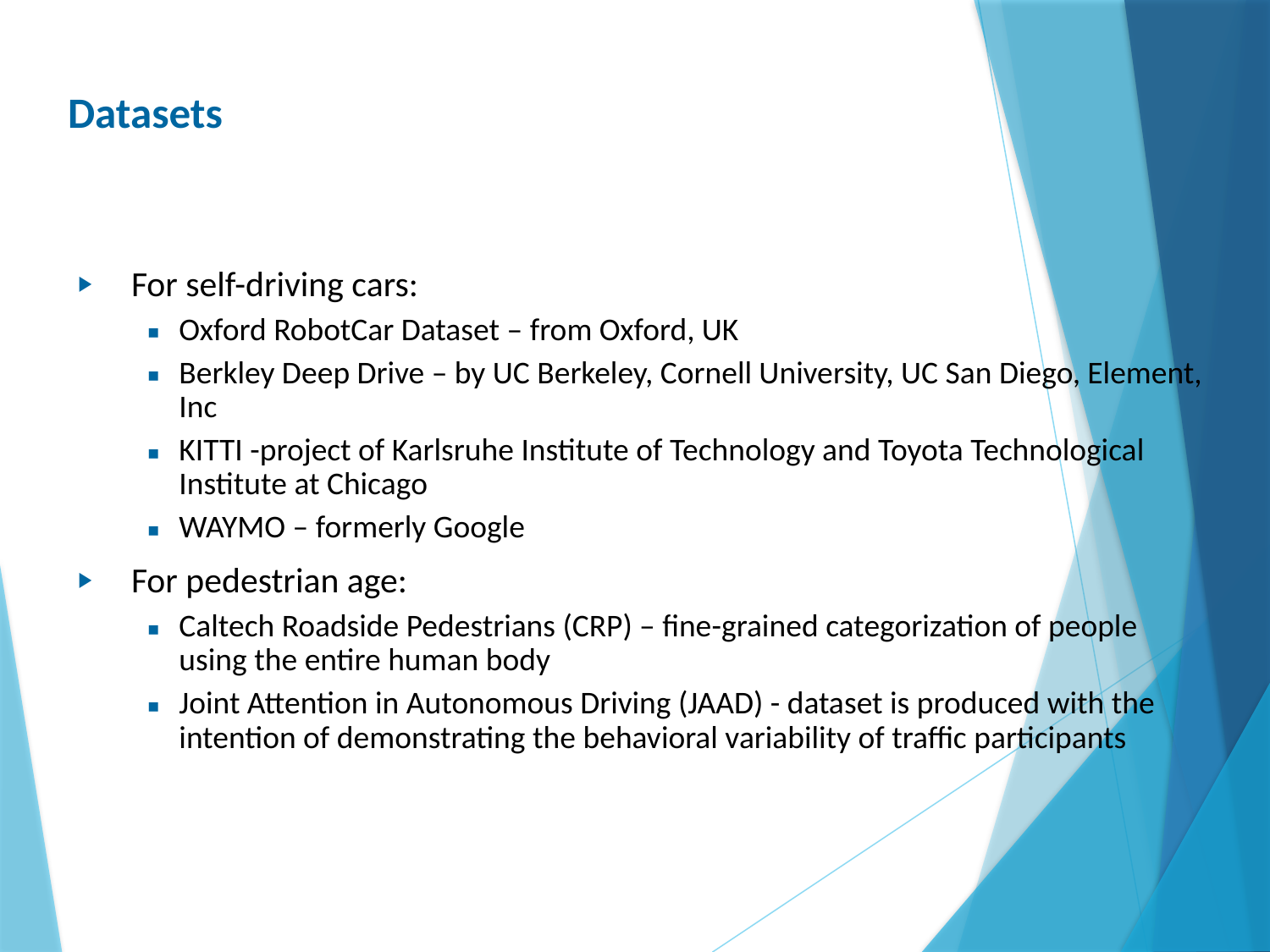

# Datasets
For self-driving cars:
Oxford RobotCar Dataset – from Oxford, UK
Berkley Deep Drive – by UC Berkeley, Cornell University, UC San Diego, Element, Inc
KITTI -project of Karlsruhe Institute of Technology and Toyota Technological Institute at Chicago
WAYMO – formerly Google
For pedestrian age:
Caltech Roadside Pedestrians (CRP) – fine-grained categorization of people using the entire human body
Joint Attention in Autonomous Driving (JAAD) - dataset is produced with the intention of demonstrating the behavioral variability of traffic participants